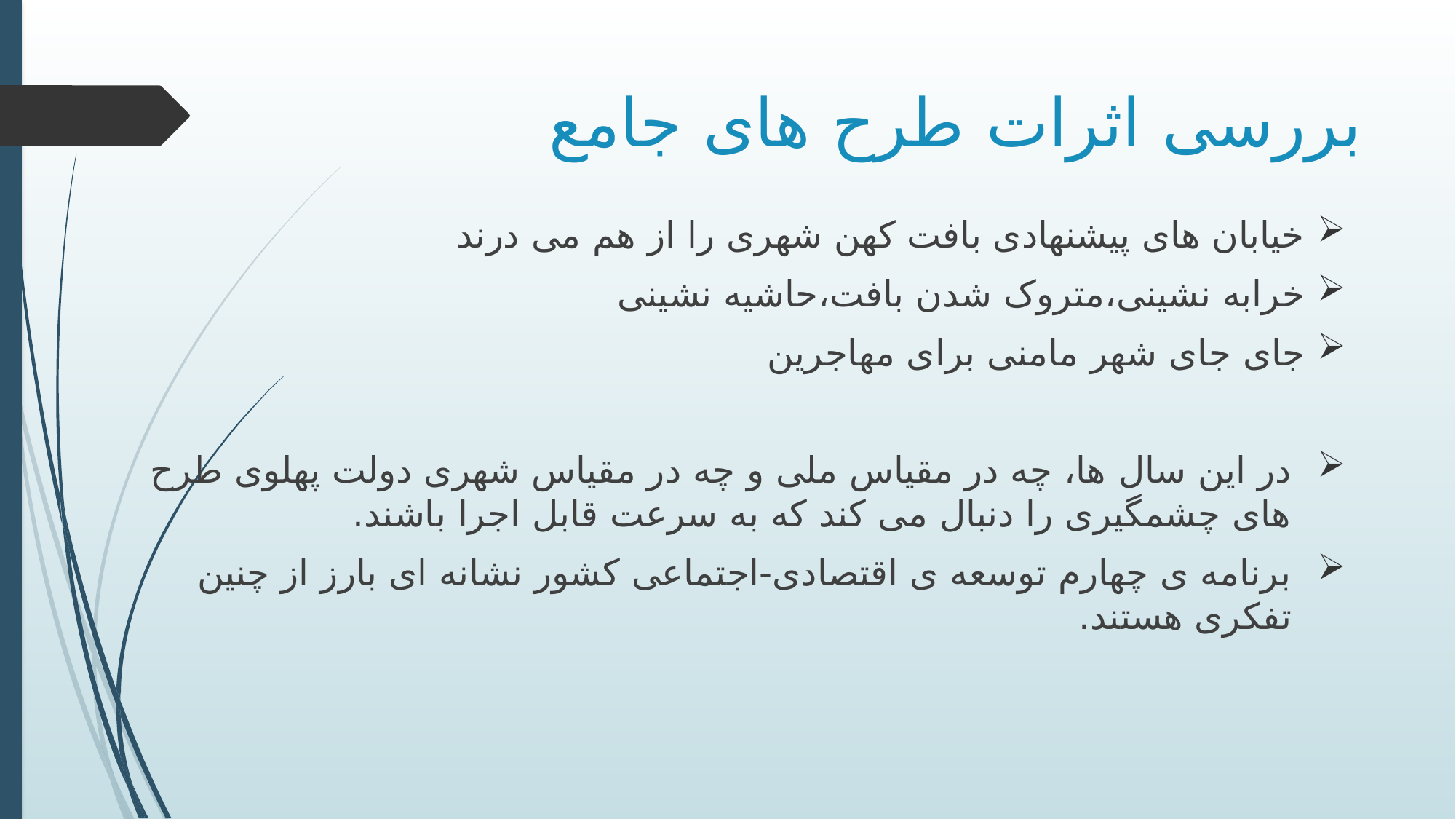

# بررسی اثرات طرح های جامع
خیابان های پیشنهادی بافت کهن شهری را از هم می درند
خرابه نشینی،متروک شدن بافت،حاشیه نشینی
جای جای شهر مامنی برای مهاجرین

در این سال ها، چه در مقیاس ملی و چه در مقیاس شهری دولت پهلوی طرح های چشمگیری را دنبال می کند که به سرعت قابل اجرا باشند.
برنامه ی چهارم توسعه ی اقتصادی-اجتماعی کشور نشانه ای بارز از چنین تفکری هستند.